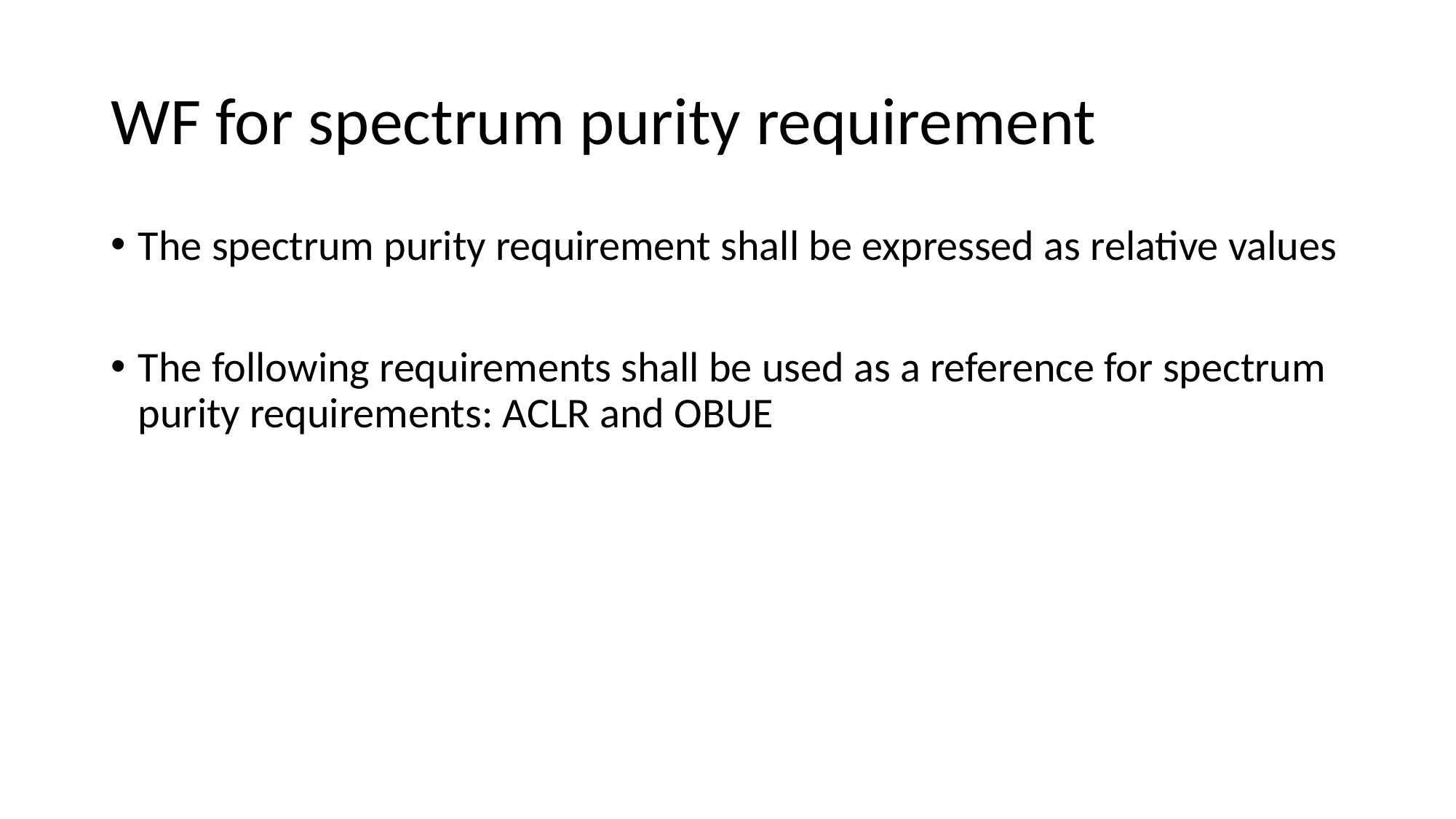

# WF for spectrum purity requirement
The spectrum purity requirement shall be expressed as relative values

The following requirements shall be used as a reference for spectrum purity requirements: ACLR and OBUE